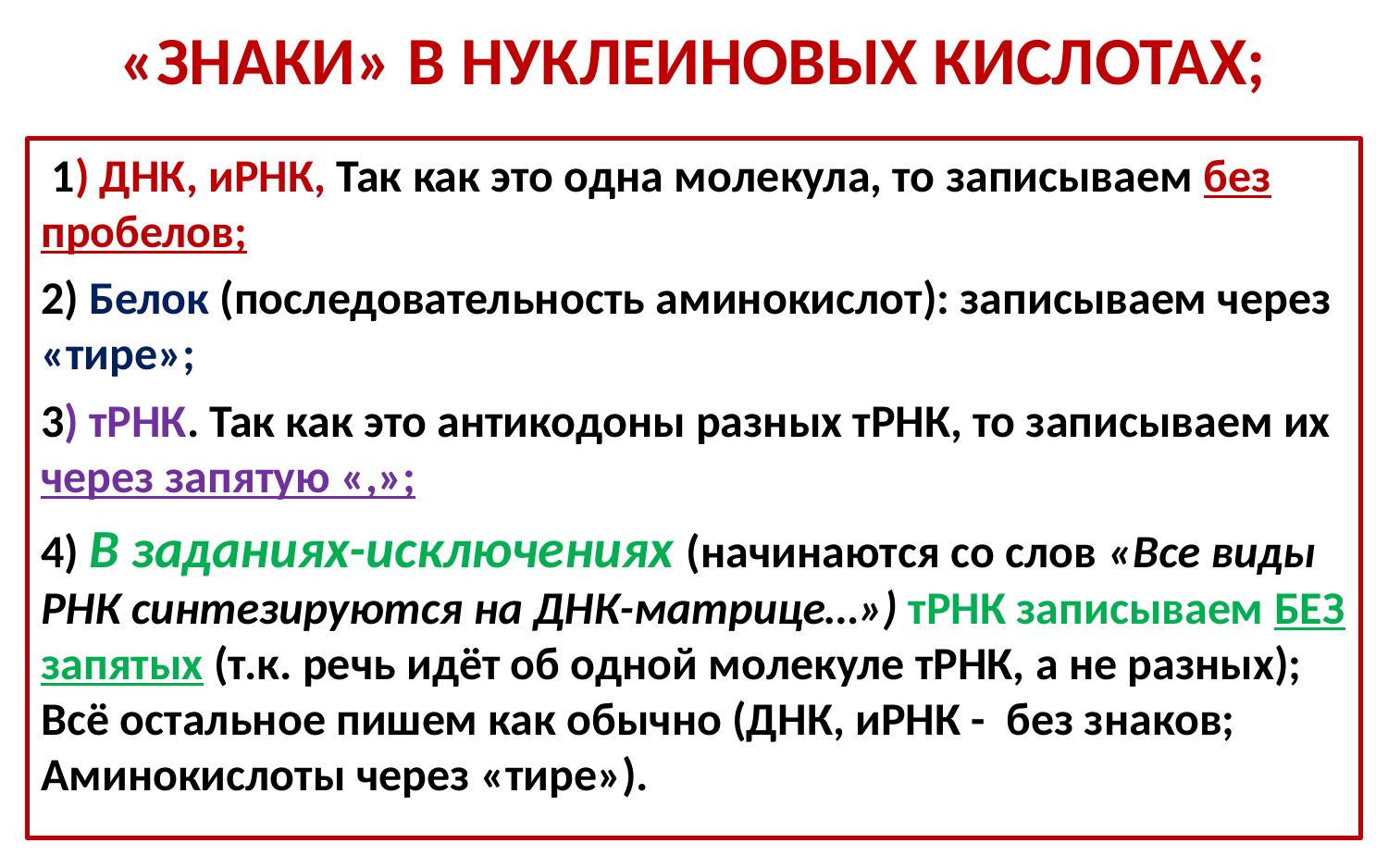

# «ЗНАКИ» В НУКЛЕИНОВЫХ КИСЛОТАХ;
 1) ДНК, иРНК, Так как это одна молекула, то записываем без пробелов;
2) Белок (последовательность аминокислот): записываем через «тире»;
3) тРНК. Так как это антикодоны разных тРНК, то записываем их через запятую «,»;
4) В заданиях-исключениях (начинаются со слов «Все виды РНК синтезируются на ДНК-матрице…») тРНК записываем БЕЗ запятых (т.к. речь идёт об одной молекуле тРНК, а не разных);  Всё остальное пишем как обычно (ДНК, иРНК -  без знаков; Аминокислоты через «тире»).